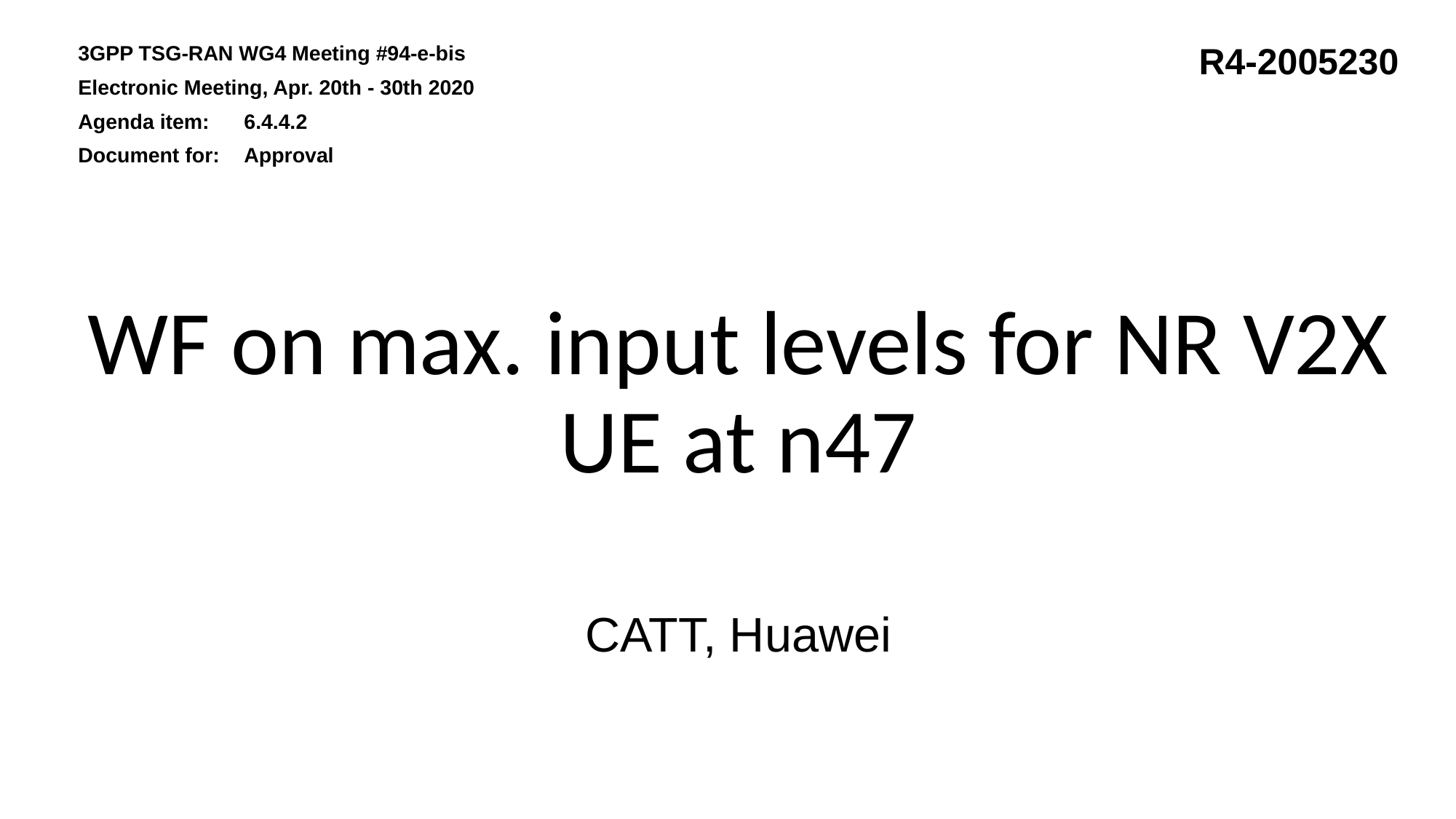

3GPP TSG-RAN WG4 Meeting #94-e-bis
Electronic Meeting, Apr. 20th - 30th 2020
Agenda item:	6.4.4.2
Document for:	Approval
R4-2005230
# WF on max. input levels for NR V2X UE at n47
CATT, Huawei